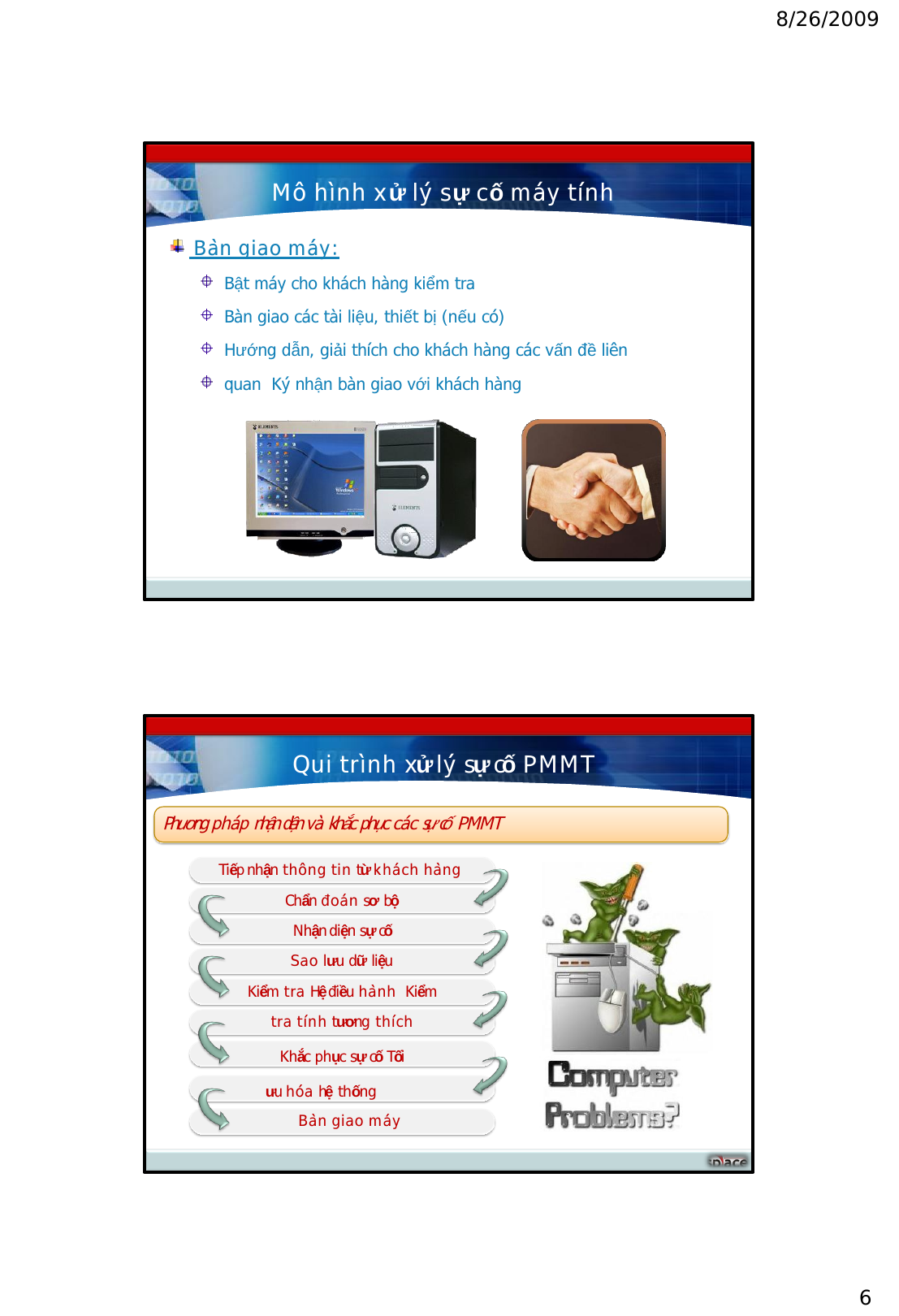

8/26/2009

Mô hình xử lý sự cố máy tính

 Bàn giao máy:
Bật máy cho khách hàng kiểm tra  Bàn giao các tài liệu, thiết bị (nếu có)
Hướng dẫn, giải thích cho khách hàng các vấn đề liên quan  Ký nhận bàn giao với khách hàng

Qui trình xử lý sự cố PMMT

Phương pháp nhận diện và khắc phục các sự cố PMMT
Tiếp nhận thông tin từ khách hàng  Chẩn đoán sơ bộ
Nhận diện sự cố  Sao lưu dữ liệu
Kiểm tra Hệ điều hành  Kiểm tra tính tương thích
Khắc phục sự cố  Tối ưu hóa hệ thống
Bàn giao máy

6